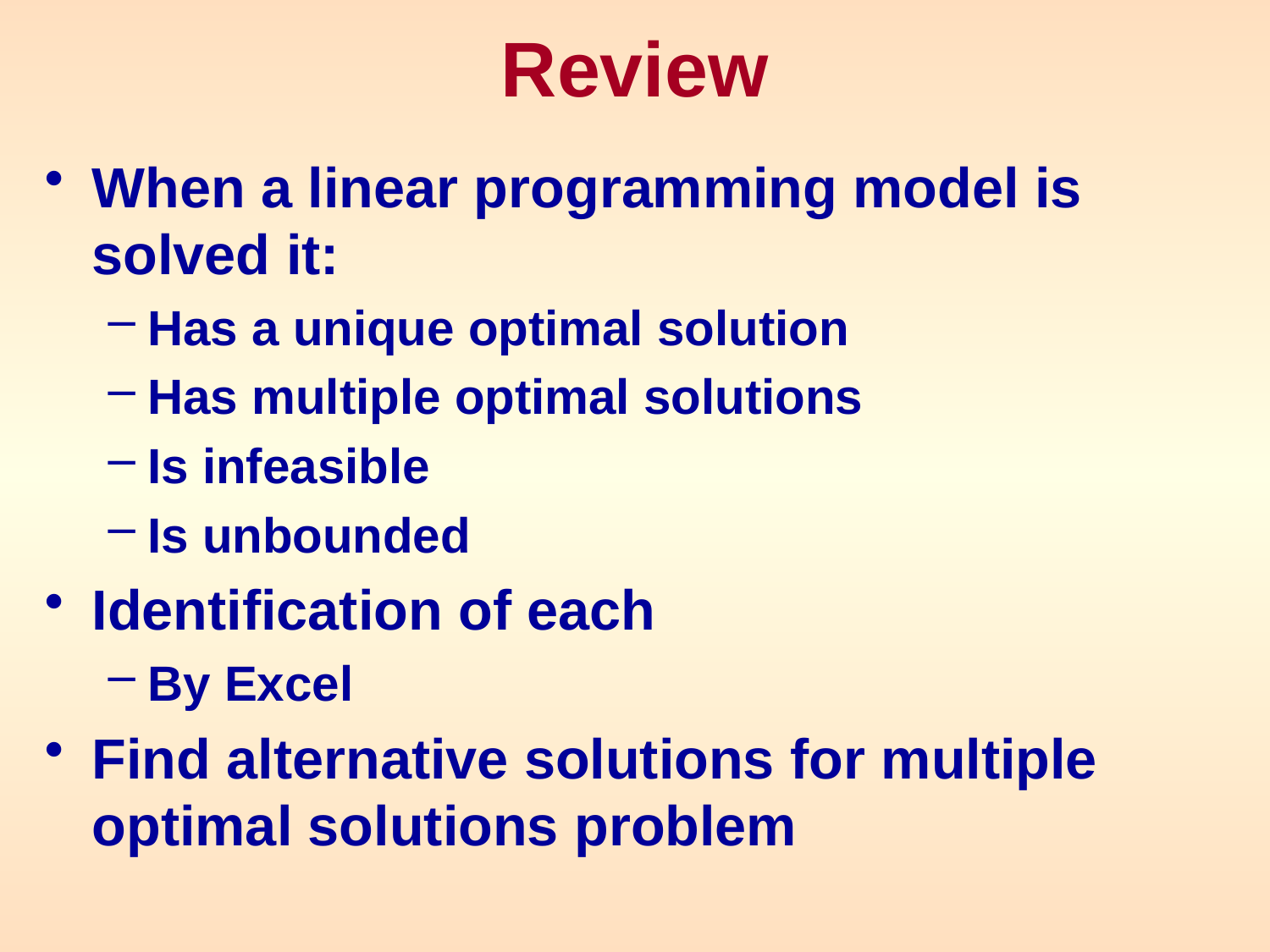

# Review
When a linear programming model is solved it:
Has a unique optimal solution
Has multiple optimal solutions
Is infeasible
Is unbounded
Identification of each
By Excel
Find alternative solutions for multiple optimal solutions problem